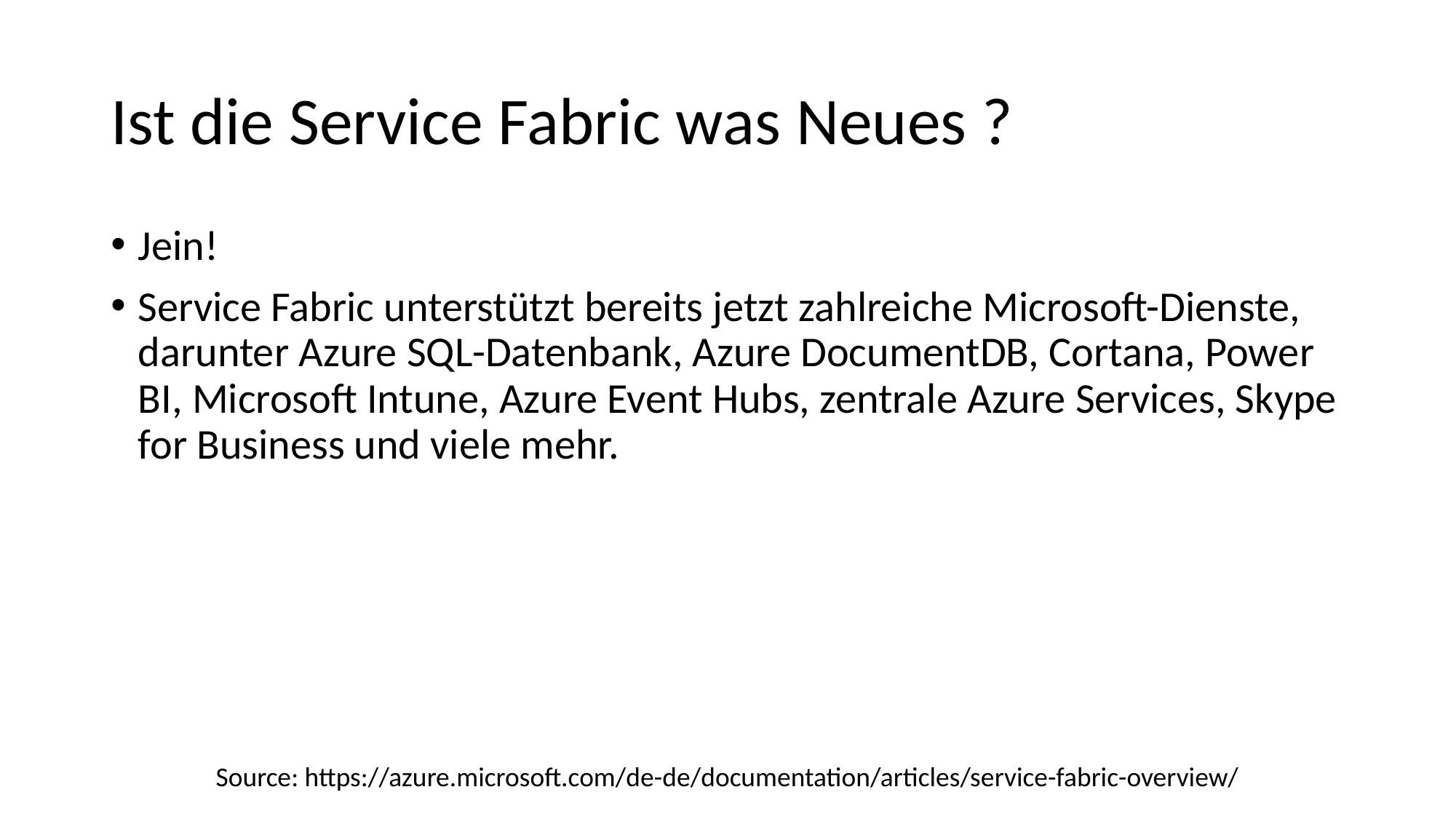

# Ist die Service Fabric was Neues ?
Jein!
Service Fabric unterstützt bereits jetzt zahlreiche Microsoft-Dienste, darunter Azure SQL-Datenbank, Azure DocumentDB, Cortana, Power BI, Microsoft Intune, Azure Event Hubs, zentrale Azure Services, Skype for Business und viele mehr.
Source: https://azure.microsoft.com/de-de/documentation/articles/service-fabric-overview/